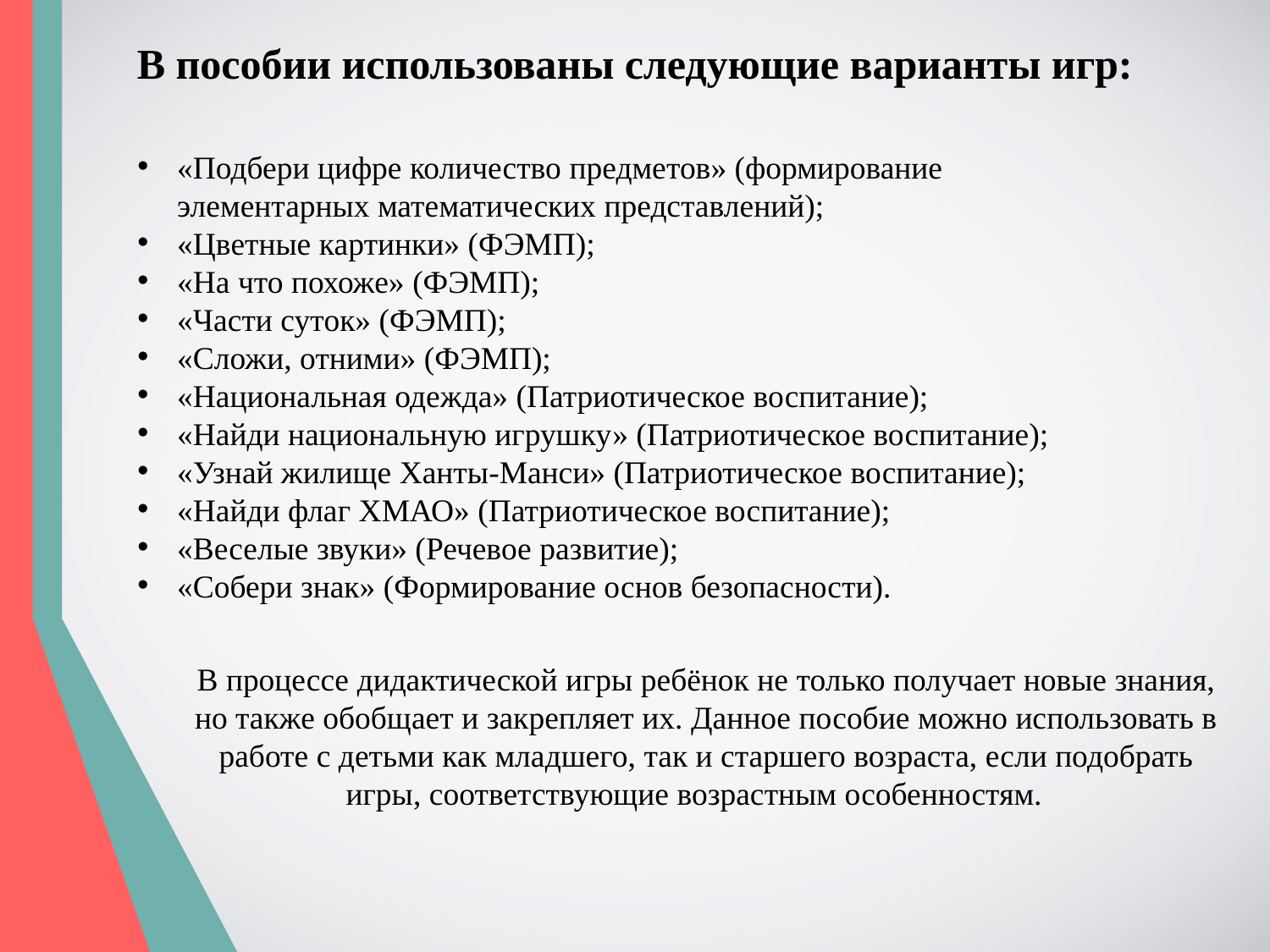

# В пособии использованы следующие варианты игр:
«Подбери цифре количество предметов» (формирование элементарных математических представлений);
«Цветные картинки» (ФЭМП);
«На что похоже» (ФЭМП);
«Части суток» (ФЭМП);
«Сложи, отними» (ФЭМП);
«Национальная одежда» (Патриотическое воспитание);
«Найди национальную игрушку» (Патриотическое воспитание);
«Узнай жилище Ханты-Манси» (Патриотическое воспитание);
«Найди флаг ХМАО» (Патриотическое воспитание);
«Веселые звуки» (Речевое развитие);
«Собери знак» (Формирование основ безопасности).

В процессе дидактической игры ребёнок не только получает новые знания, но также обобщает и закрепляет их. Данное пособие можно использовать в работе с детьми как младшего, так и старшего возраста, если подобрать игры, соответствующие возрастным особенностям.